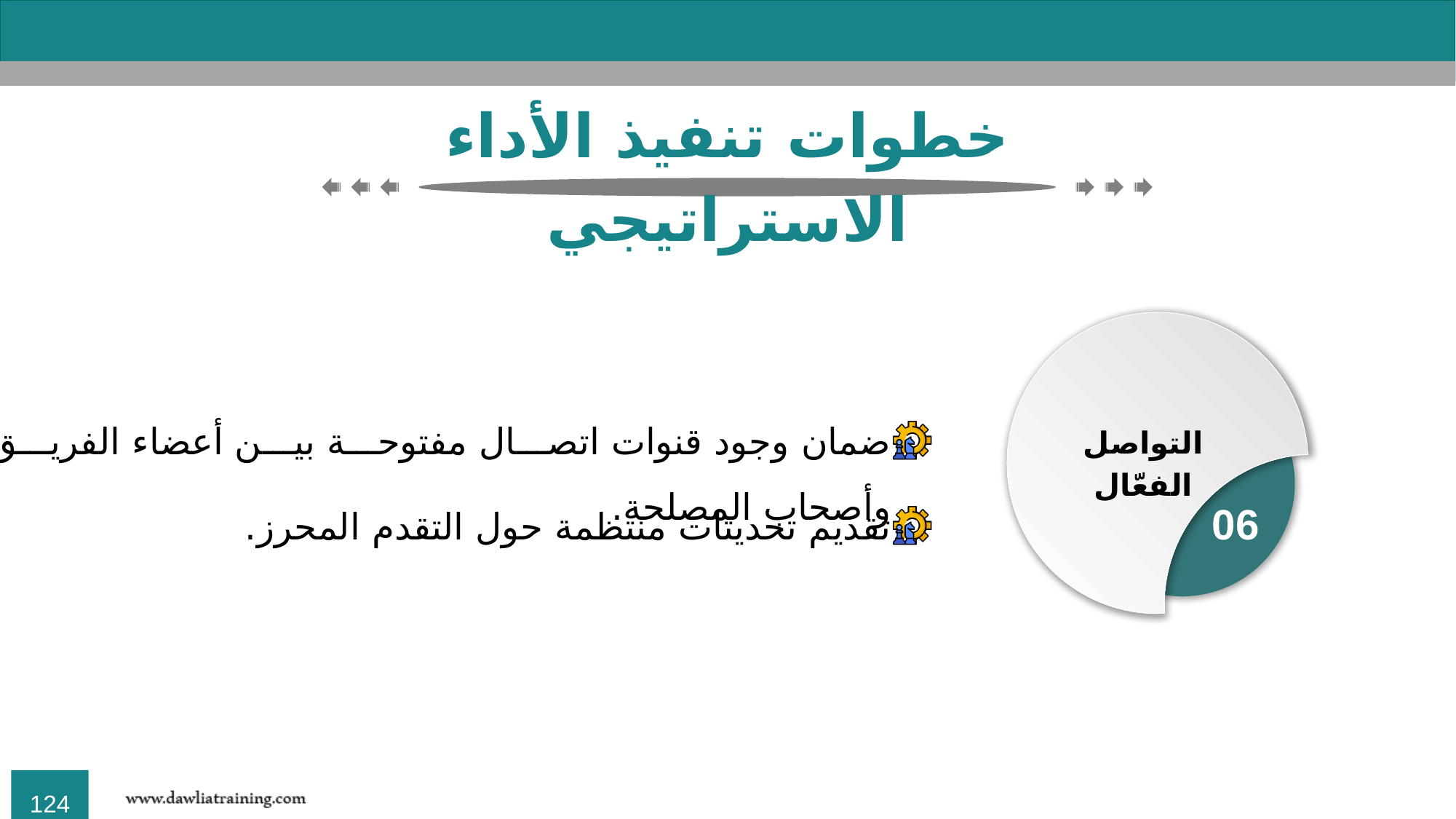

خطوات تنفيذ الأداء الاستراتيجي

إدارة المخاطر
05

التواصل الفعّال
06

تحديد مؤشرات الأداء الرئيسية (KPIs)

04
ضمان وجود قنوات اتصال مفتوحة بين أعضاء الفريق وأصحاب المصلحة.
تقديم تحديثات منتظمة حول التقدم المحرز.